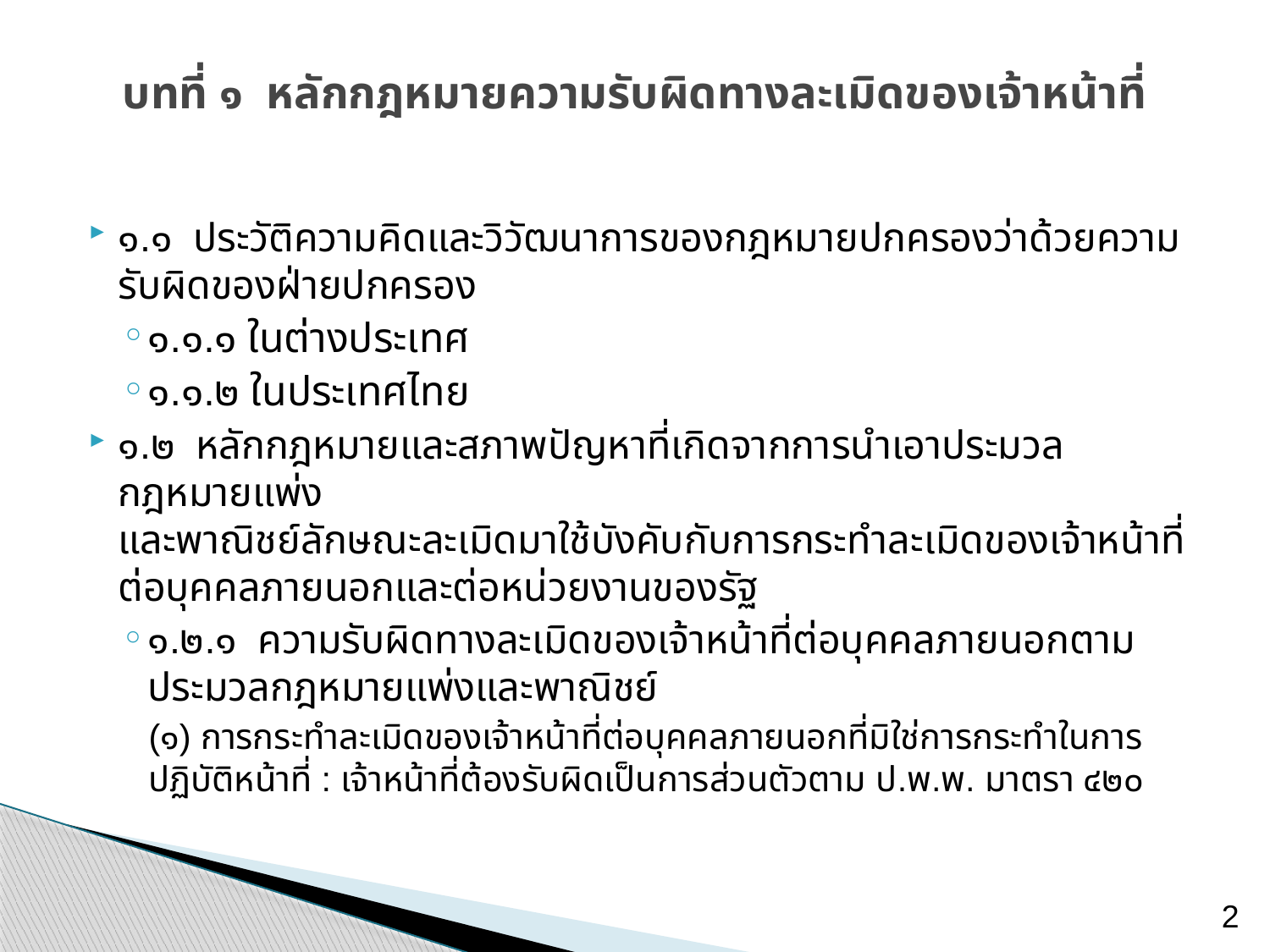

# บทที่ ๑  หลักกฎหมายความรับผิดทางละเมิดของเจ้าหน้าที่
๑.๑  ประวัติความคิดและวิวัฒนาการของกฎหมายปกครองว่าด้วยความรับผิดของฝ่ายปกครอง
๑.๑.๑ ในต่างประเทศ
๑.๑.๒ ในประเทศไทย
๑.๒  หลักกฎหมายและสภาพปัญหาที่เกิดจากการนำเอาประมวลกฎหมายแพ่ง
และพาณิชย์ลักษณะละเมิดมาใช้บังคับกับการกระทำละเมิดของเจ้าหน้าที่
ต่อบุคคลภายนอกและต่อหน่วยงานของรัฐ
๑.๒.๑  ความรับผิดทางละเมิดของเจ้าหน้าที่ต่อบุคคลภายนอกตามประมวลกฎหมายแพ่งและพาณิชย์
(๑) การกระทำละเมิดของเจ้าหน้าที่ต่อบุคคลภายนอกที่มิใช่การกระทำในการปฏิบัติหน้าที่ : เจ้าหน้าที่ต้องรับผิดเป็นการส่วนตัวตาม ป.พ.พ. มาตรา ๔๒๐

2